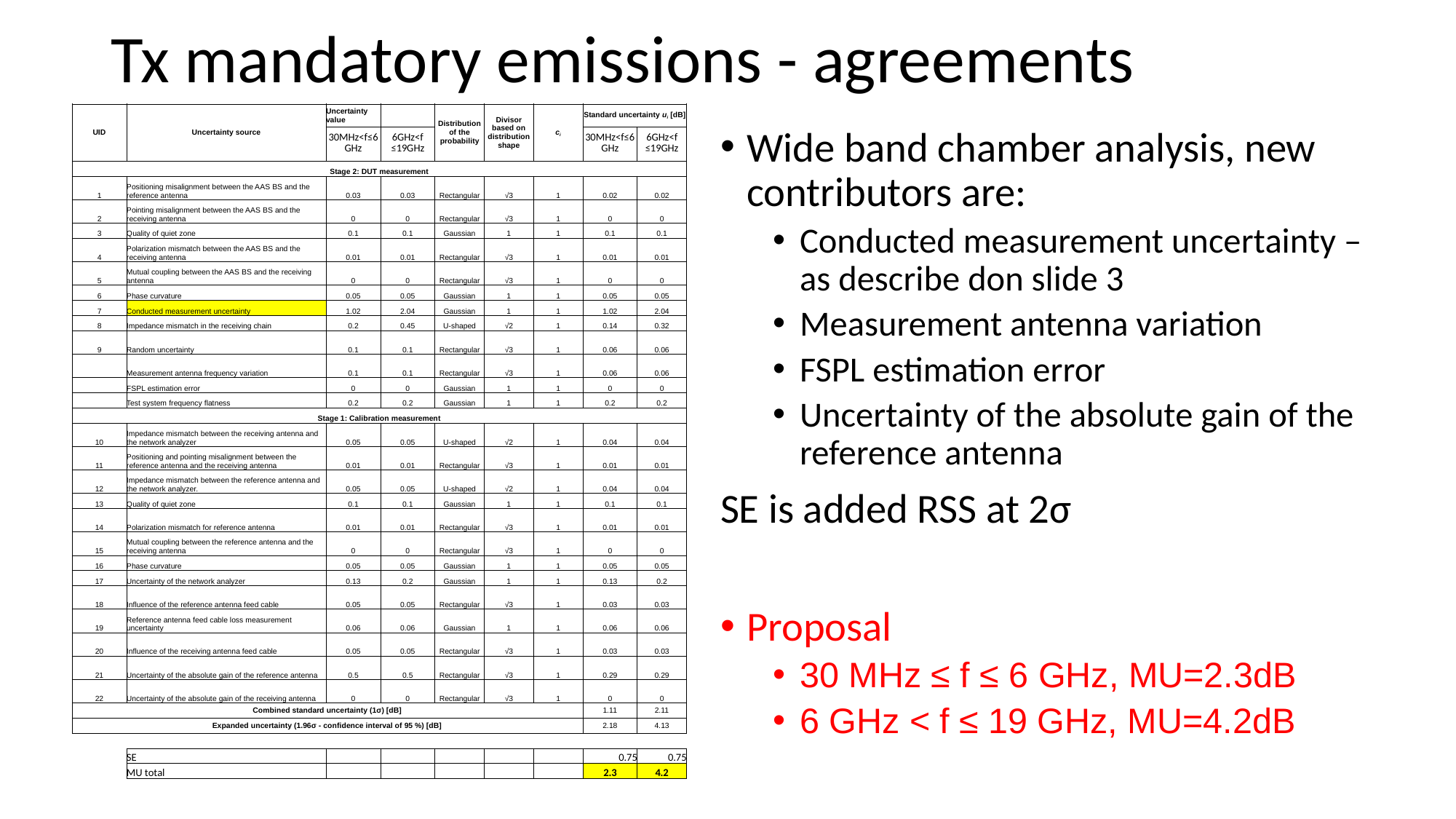

# Tx mandatory emissions - agreements
| UID | Uncertainty source | Uncertainty value |  | Distribution of the probability | Divisor based on distribution shape | ci | Standard uncertainty ui [dB] |  |
| --- | --- | --- | --- | --- | --- | --- | --- | --- |
|  |  | 30MHz<f≤6 GHz | 6GHz<f ≤19GHz |  |  |  | 30MHz<f≤6 GHz | 6GHz<f ≤19GHz |
| Stage 2: DUT measurement |  |  |  |  |  |  |  |  |
| 1 | Positioning misalignment between the AAS BS and the reference antenna | 0.03 | 0.03 | Rectangular | √3 | 1 | 0.02 | 0.02 |
| 2 | Pointing misalignment between the AAS BS and the receiving antenna | 0 | 0 | Rectangular | √3 | 1 | 0 | 0 |
| 3 | Quality of quiet zone | 0.1 | 0.1 | Gaussian | 1 | 1 | 0.1 | 0.1 |
| 4 | Polarization mismatch between the AAS BS and the receiving antenna | 0.01 | 0.01 | Rectangular | √3 | 1 | 0.01 | 0.01 |
| 5 | Mutual coupling between the AAS BS and the receiving antenna | 0 | 0 | Rectangular | √3 | 1 | 0 | 0 |
| 6 | Phase curvature | 0.05 | 0.05 | Gaussian | 1 | 1 | 0.05 | 0.05 |
| 7 | Conducted measurement uncertainty | 1.02 | 2.04 | Gaussian | 1 | 1 | 1.02 | 2.04 |
| 8 | Impedance mismatch in the receiving chain | 0.2 | 0.45 | U-shaped | √2 | 1 | 0.14 | 0.32 |
| 9 | Random uncertainty | 0.1 | 0.1 | Rectangular | √3 | 1 | 0.06 | 0.06 |
|  | Measurement antenna frequency variation | 0.1 | 0.1 | Rectangular | √3 | 1 | 0.06 | 0.06 |
|  | FSPL estimation error | 0 | 0 | Gaussian | 1 | 1 | 0 | 0 |
|  | Test system frequency flatness | 0.2 | 0.2 | Gaussian | 1 | 1 | 0.2 | 0.2 |
| Stage 1: Calibration measurement |  |  |  |  |  |  |  |  |
| 10 | Impedance mismatch between the receiving antenna and the network analyzer | 0.05 | 0.05 | U-shaped | √2 | 1 | 0.04 | 0.04 |
| 11 | Positioning and pointing misalignment between the reference antenna and the receiving antenna | 0.01 | 0.01 | Rectangular | √3 | 1 | 0.01 | 0.01 |
| 12 | Impedance mismatch between the reference antenna and the network analyzer. | 0.05 | 0.05 | U-shaped | √2 | 1 | 0.04 | 0.04 |
| 13 | Quality of quiet zone | 0.1 | 0.1 | Gaussian | 1 | 1 | 0.1 | 0.1 |
| 14 | Polarization mismatch for reference antenna | 0.01 | 0.01 | Rectangular | √3 | 1 | 0.01 | 0.01 |
| 15 | Mutual coupling between the reference antenna and the receiving antenna | 0 | 0 | Rectangular | √3 | 1 | 0 | 0 |
| 16 | Phase curvature | 0.05 | 0.05 | Gaussian | 1 | 1 | 0.05 | 0.05 |
| 17 | Uncertainty of the network analyzer | 0.13 | 0.2 | Gaussian | 1 | 1 | 0.13 | 0.2 |
| 18 | Influence of the reference antenna feed cable | 0.05 | 0.05 | Rectangular | √3 | 1 | 0.03 | 0.03 |
| 19 | Reference antenna feed cable loss measurement uncertainty | 0.06 | 0.06 | Gaussian | 1 | 1 | 0.06 | 0.06 |
| 20 | Influence of the receiving antenna feed cable | 0.05 | 0.05 | Rectangular | √3 | 1 | 0.03 | 0.03 |
| 21 | Uncertainty of the absolute gain of the reference antenna | 0.5 | 0.5 | Rectangular | √3 | 1 | 0.29 | 0.29 |
| 22 | Uncertainty of the absolute gain of the receiving antenna | 0 | 0 | Rectangular | √3 | 1 | 0 | 0 |
| Combined standard uncertainty (1σ) [dB] |  |  |  |  |  |  | 1.11 | 2.11 |
| Expanded uncertainty (1.96σ - confidence interval of 95 %) [dB] |  |  |  |  |  |  | 2.18 | 4.13 |
|  |  |  |  |  |  |  |  |  |
|  | SE |  |  |  |  |  | 0.75 | 0.75 |
|  | MU total |  |  |  |  |  | 2.3 | 4.2 |
Wide band chamber analysis, new contributors are:
Conducted measurement uncertainty – as describe don slide 3
Measurement antenna variation
FSPL estimation error
Uncertainty of the absolute gain of the reference antenna
SE is added RSS at 2σ

Proposal
30 MHz ≤ f ≤ 6 GHz, MU=2.3dB
6 GHz < f ≤ 19 GHz, MU=4.2dB